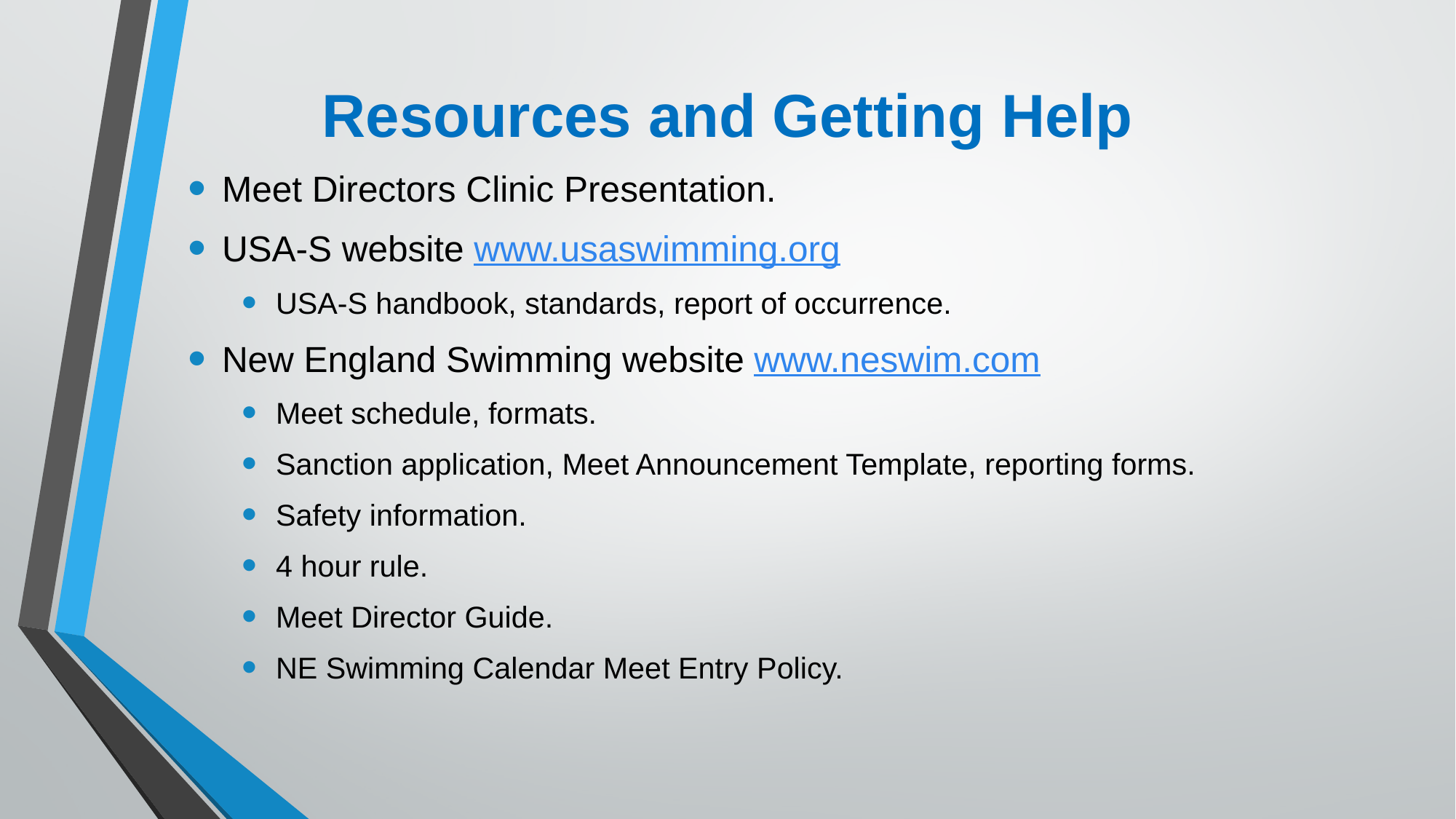

# Resources and Getting Help
Meet Directors Clinic Presentation.
USA-S website www.usaswimming.org
USA-S handbook, standards, report of occurrence.
New England Swimming website www.neswim.com
Meet schedule, formats.
Sanction application, Meet Announcement Template, reporting forms.
Safety information.
4 hour rule.
Meet Director Guide.
NE Swimming Calendar Meet Entry Policy.